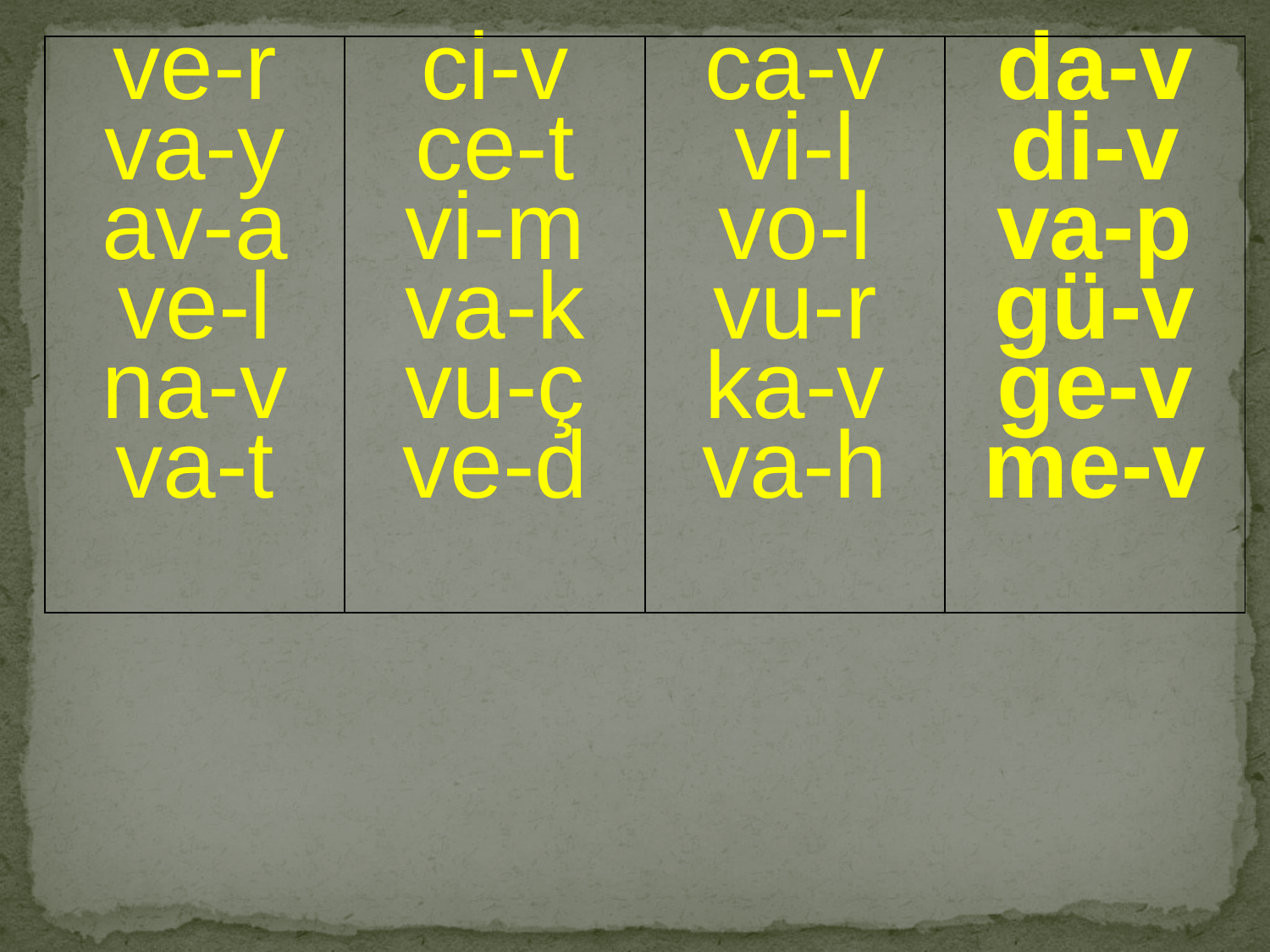

| ve-r va-y av-a ve-l na-v va-t | ci-v ce-t vi-m va-k vu-ç ve-d | ca-v vi-l vo-l vu-r ka-v va-h | da-v di-v va-p gü-v ge-v me-v |
| --- | --- | --- | --- |